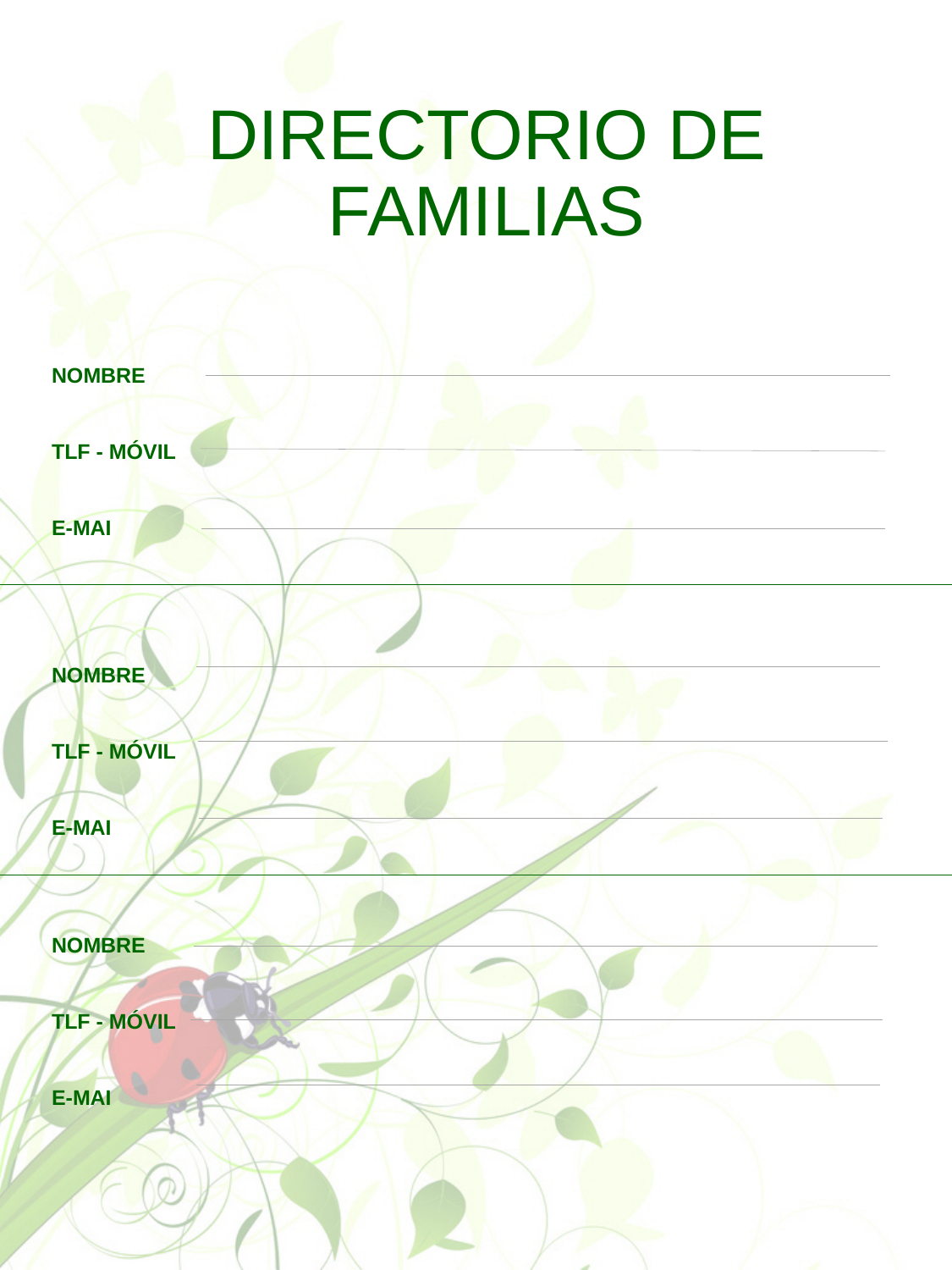

DIRECTORIO DE FAMILIAS
NOMBRE
TLF - MÓVIL
E-MAI
NOMBRE
TLF - MÓVIL
E-MAI
NOMBRE
TLF - MÓVIL
E-MAI